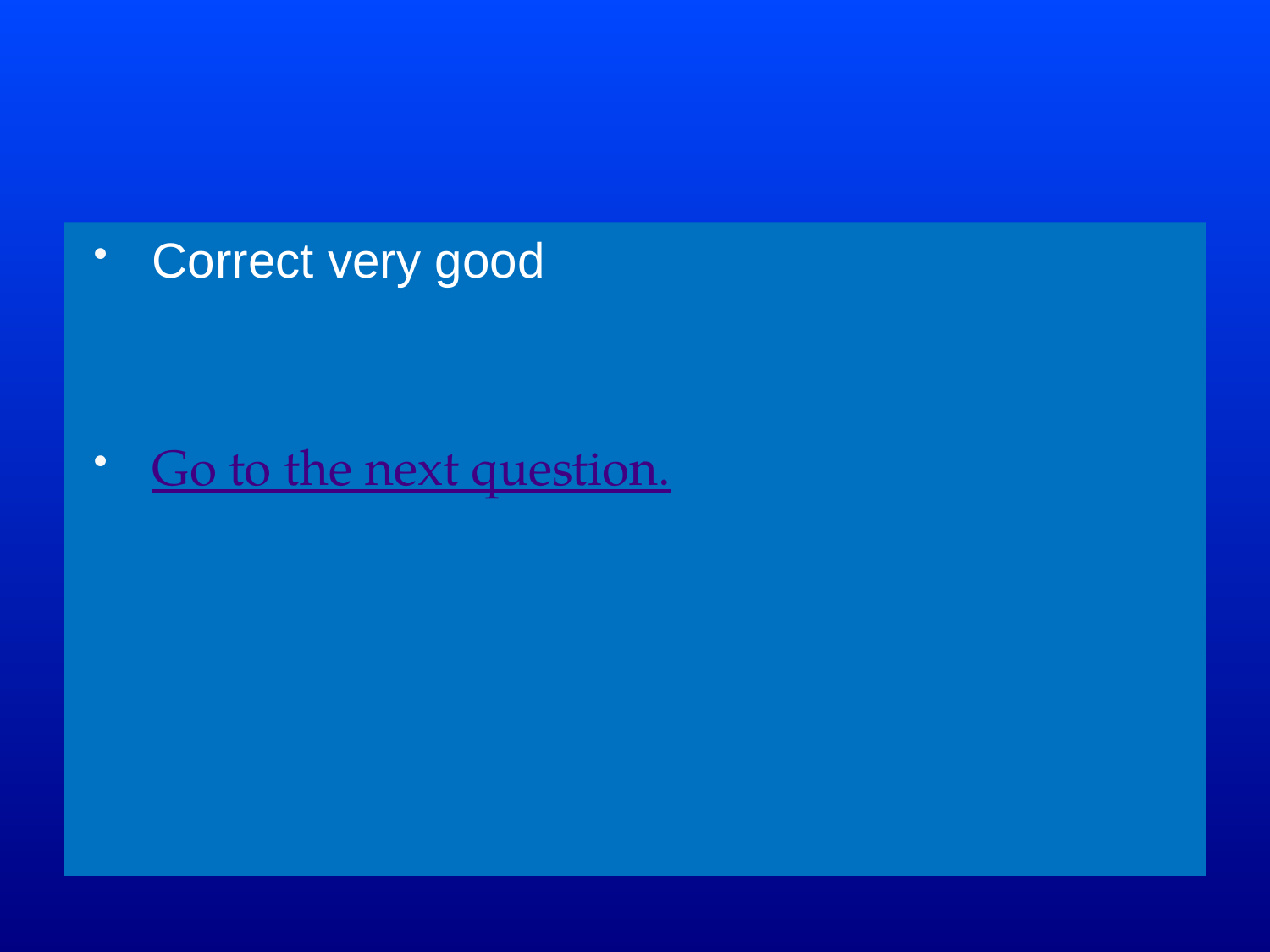

Correct very good

Go to the next question.